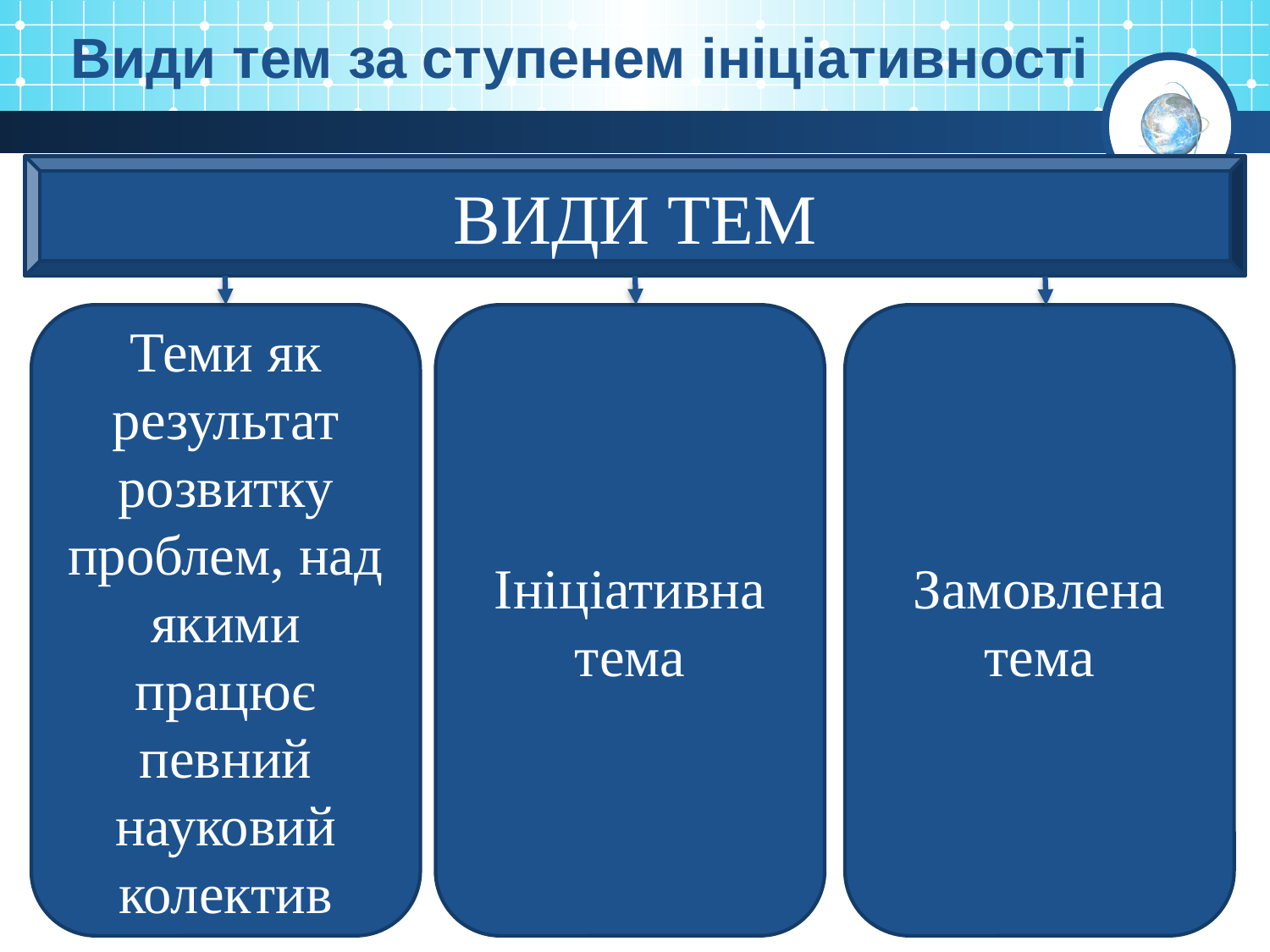

Види тем за ступенем ініціативності
ВИДИ ТЕМ
Теми як результат розвитку проблем, над якими працює певний науковий колектив
Ініціативна тема
Замовлена тема